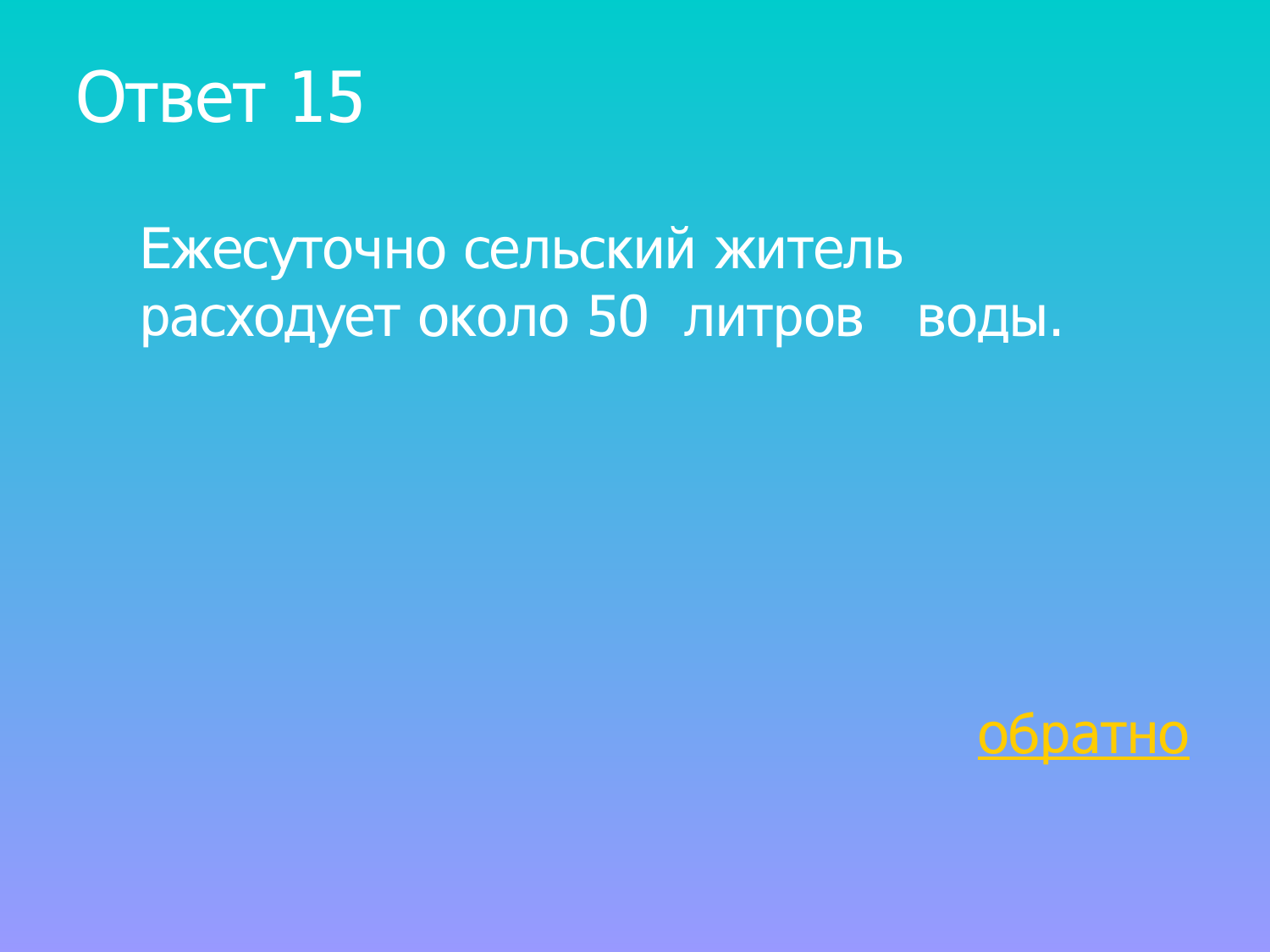

# Ответ 15

Ежесуточно сельский житель расходует около 50  литров   воды.
обратно